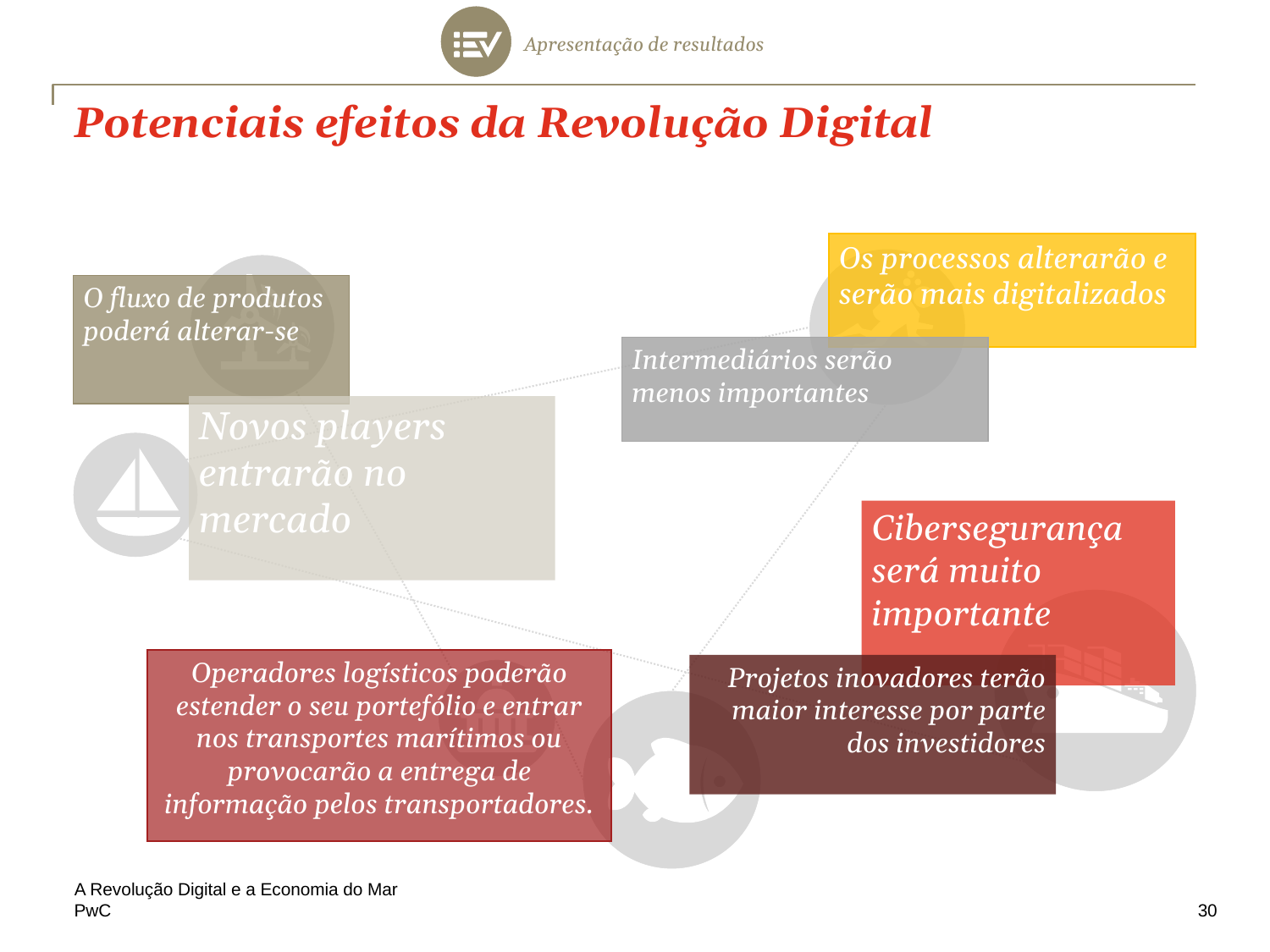

Apresentação de resultados

# Potenciais efeitos da Revolução Digital
Os processos alterarão e serão mais digitalizados

O fluxo de produtos poderá alterar-se
Intermediários serão menos importantes

Novos players entrarão no mercado

Cibersegurança será muito importante
Operadores logísticos poderão estender o seu portefólio e entrar nos transportes marítimos ou provocarão a entrega de informação pelos transportadores.
Projetos inovadores terão maior interesse por parte dos investidores

A Revolução Digital e a Economia do Mar
30